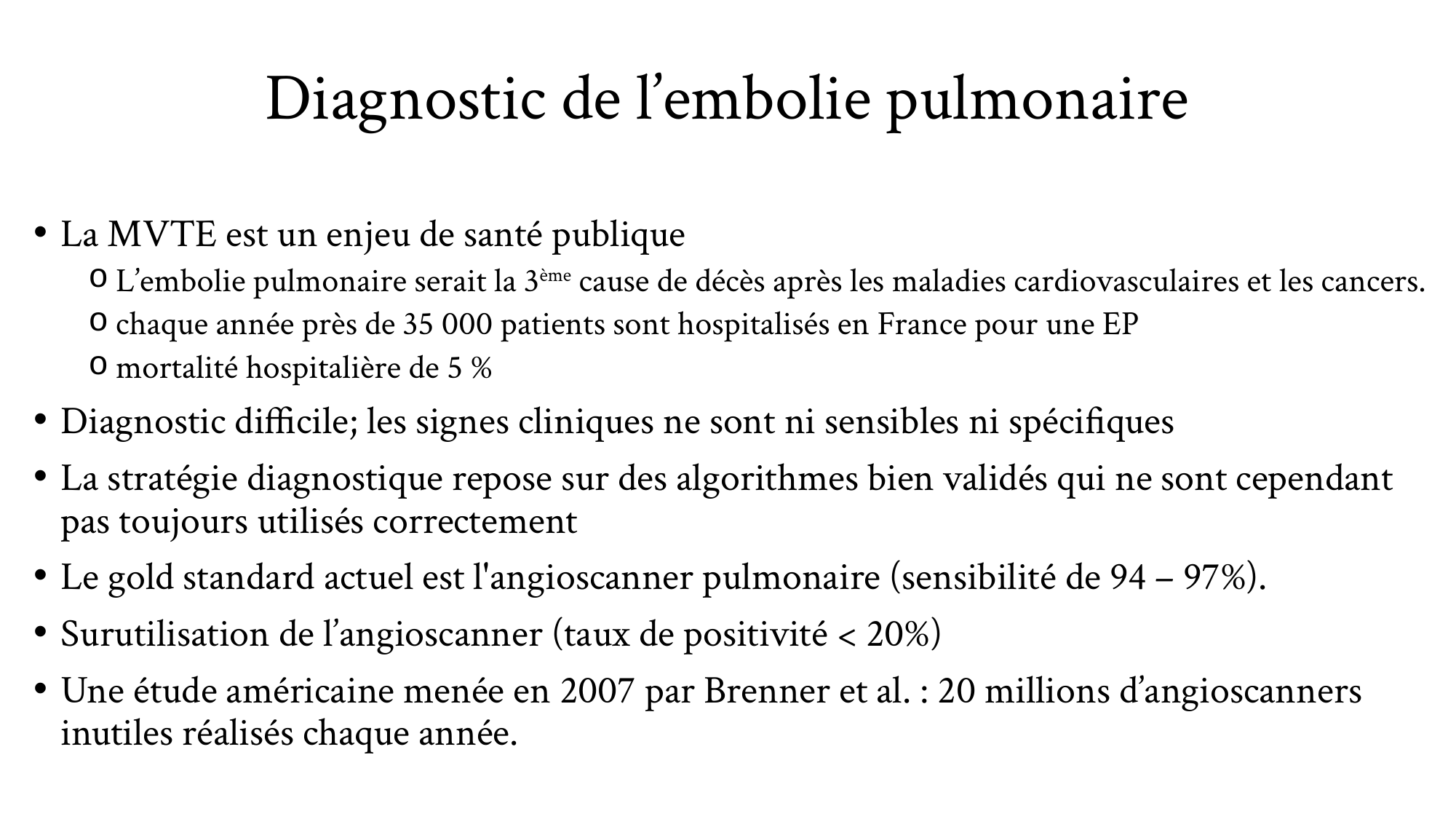

# Diagnostic de l’embolie pulmonaire
La MVTE est un enjeu de santé publique
L’embolie pulmonaire serait la 3ème cause de décès après les maladies cardiovasculaires et les cancers.
chaque année près de 35 000 patients sont hospitalisés en France pour une EP
mortalité hospitalière de 5 %
Diagnostic difficile; les signes cliniques ne sont ni sensibles ni spécifiques
La stratégie diagnostique repose sur des algorithmes bien validés qui ne sont cependant pas toujours utilisés correctement
Le gold standard actuel est l'angioscanner pulmonaire (sensibilité de 94 – 97%).
Surutilisation de l’angioscanner (taux de positivité < 20%)
Une étude américaine menée en 2007 par Brenner et al. : 20 millions d’angioscanners inutiles réalisés chaque année.